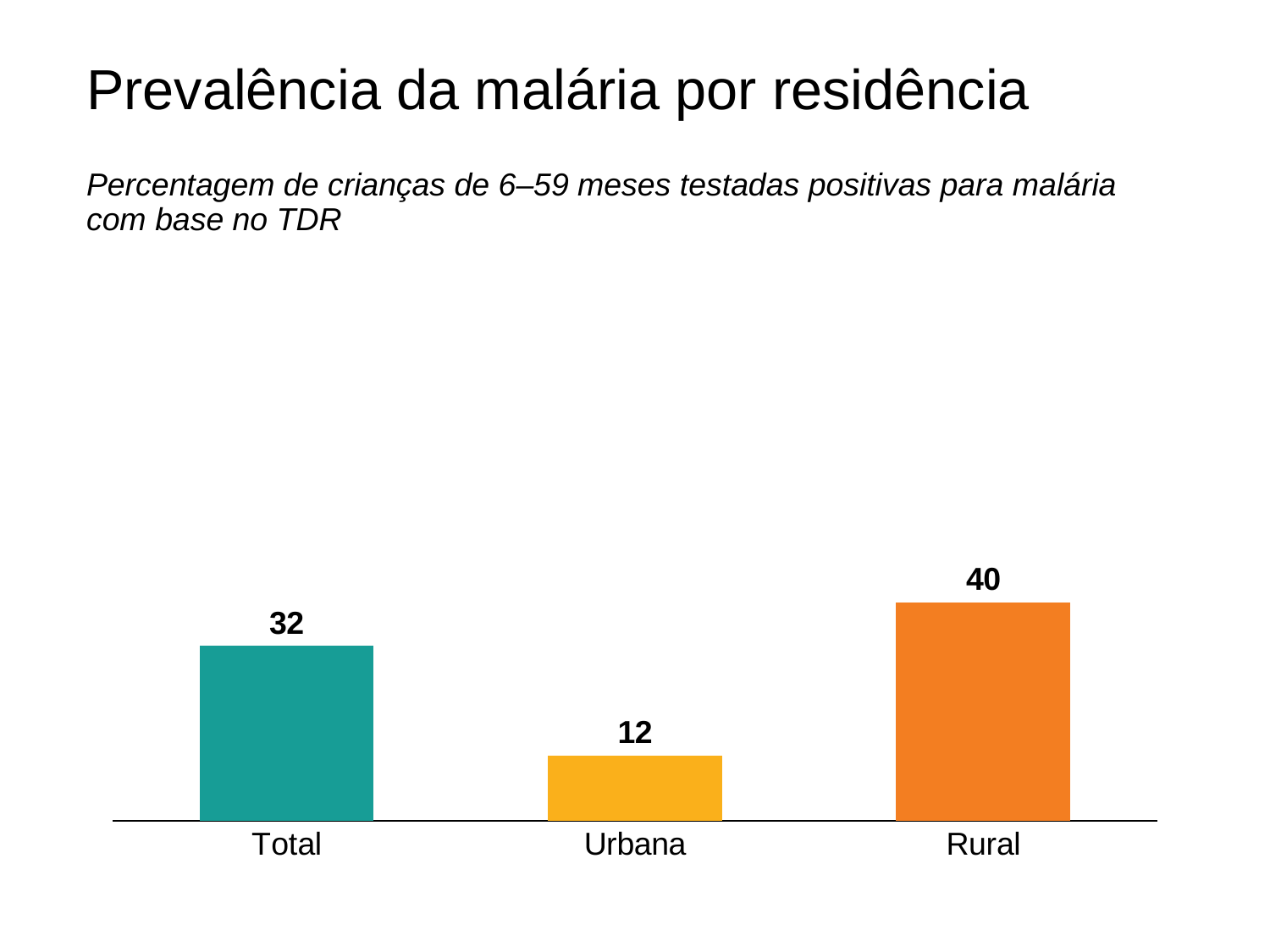

# Prevalência da malária por residência
Percentagem de crianças de 6–59 meses testadas positivas para malária com base no TDR

### Chart

| Category | Total |
|---|---|
| Total | 32.0 |
| Urbana | 12.0 |
| Rural | 40.0 |